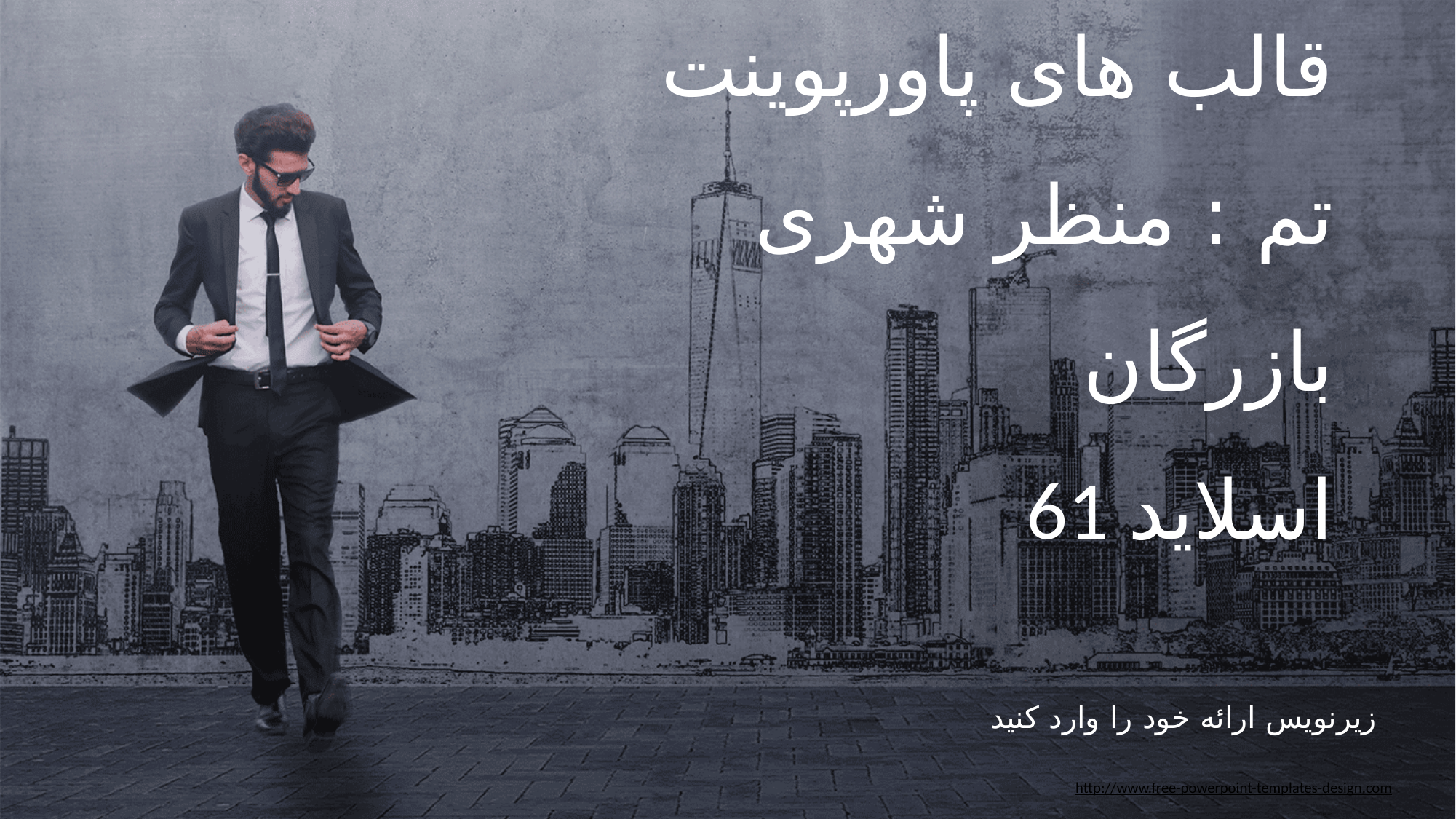

قالب های پاورپوینت
تم : منظر شهری بازرگان
61 اسلاید
زیرنویس ارائه خود را وارد کنید
http://www.free-powerpoint-templates-design.com